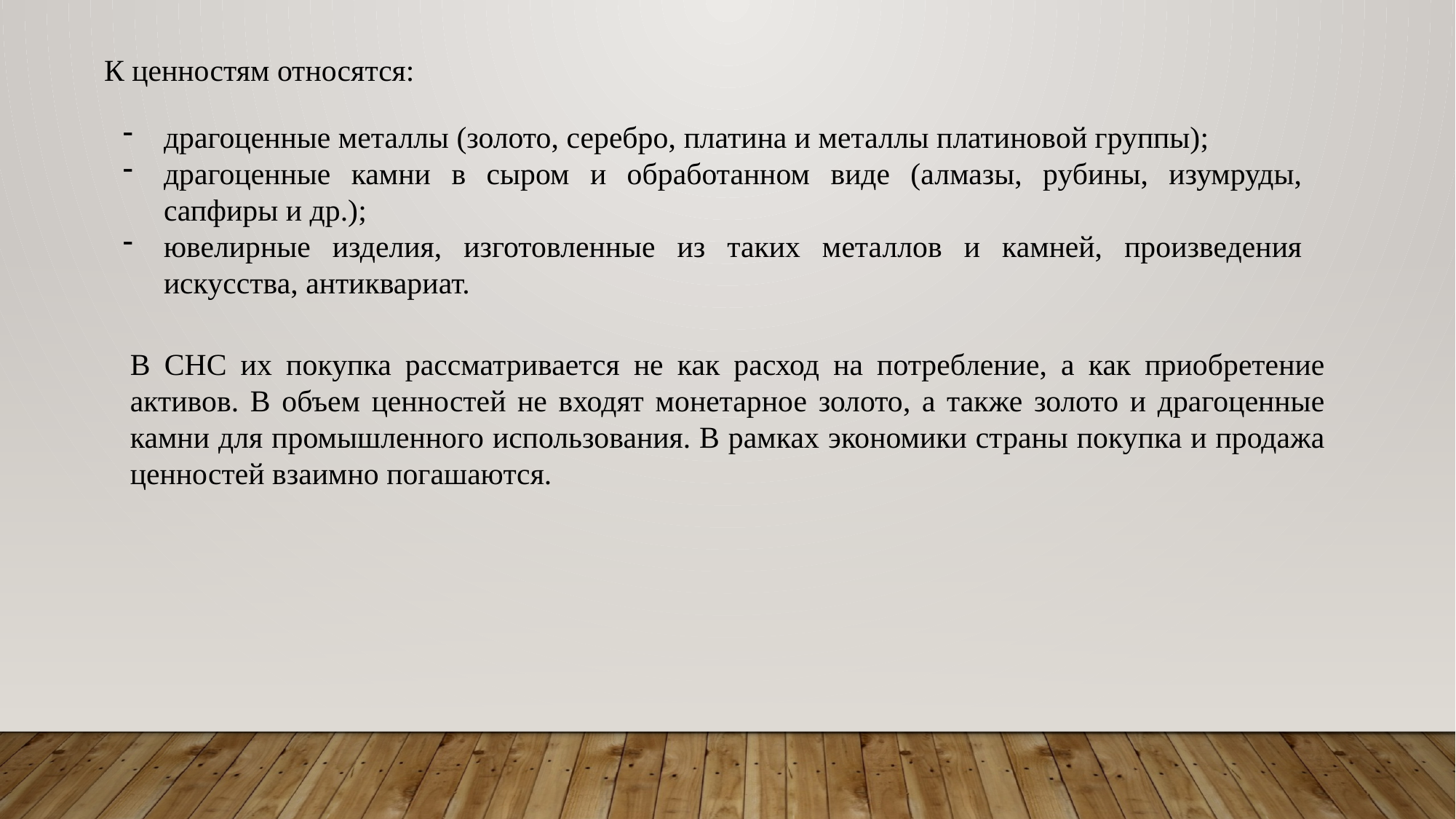

К ценностям относятся:
драгоценные металлы (золото, серебро, платина и металлы платиновой группы);
драгоценные камни в сыром и обработанном виде (алмазы, рубины, изумруды, сапфиры и др.);
ювелирные изделия, изготовленные из таких металлов и камней, произведения искусства, антиквариат.
В СНС их покупка рассматривается не как расход на потребление, а как приобретение активов. В объем ценностей не входят монетарное золото, а также золото и драгоценные камни для промышленного использования. В рамках экономики страны покупка и продажа ценностей взаимно погашаются.